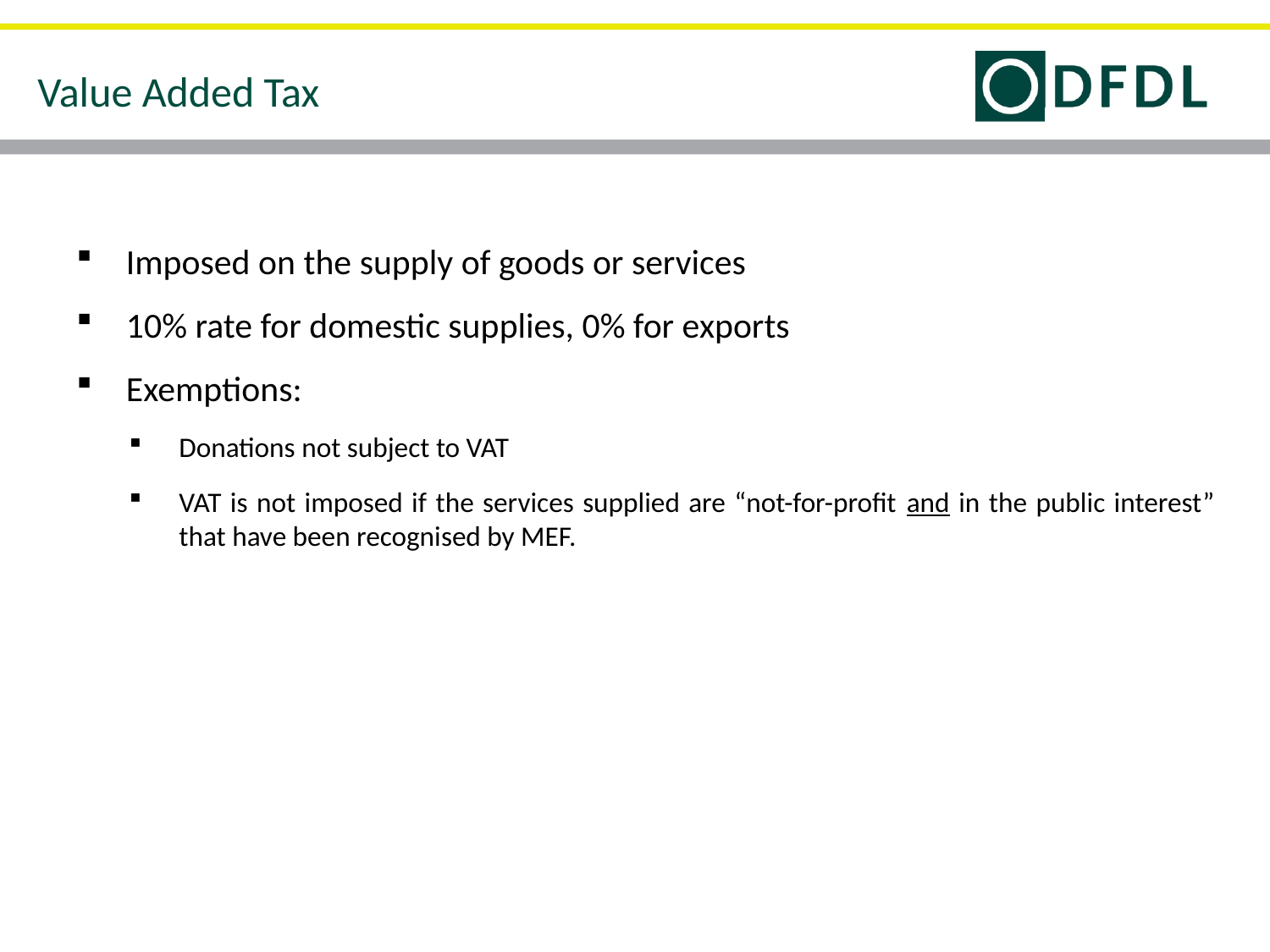

Value Added Tax
Imposed on the supply of goods or services
10% rate for domestic supplies, 0% for exports
Exemptions:
Donations not subject to VAT
VAT is not imposed if the services supplied are “not-for-profit and in the public interest” that have been recognised by MEF.